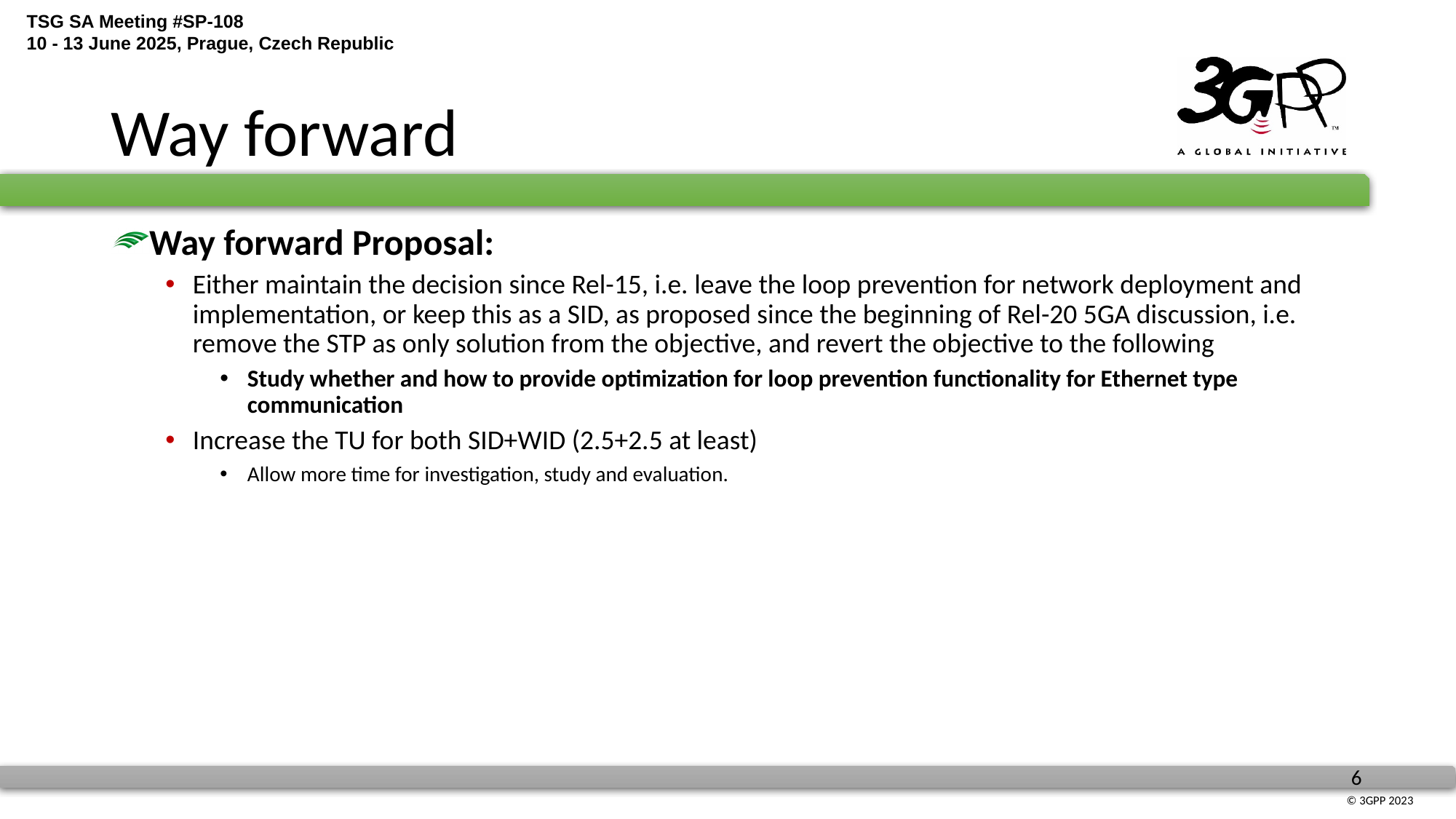

# Way forward
Way forward Proposal:
Either maintain the decision since Rel-15, i.e. leave the loop prevention for network deployment and implementation, or keep this as a SID, as proposed since the beginning of Rel-20 5GA discussion, i.e. remove the STP as only solution from the objective, and revert the objective to the following
Study whether and how to provide optimization for loop prevention functionality for Ethernet type communication
Increase the TU for both SID+WID (2.5+2.5 at least)
Allow more time for investigation, study and evaluation.